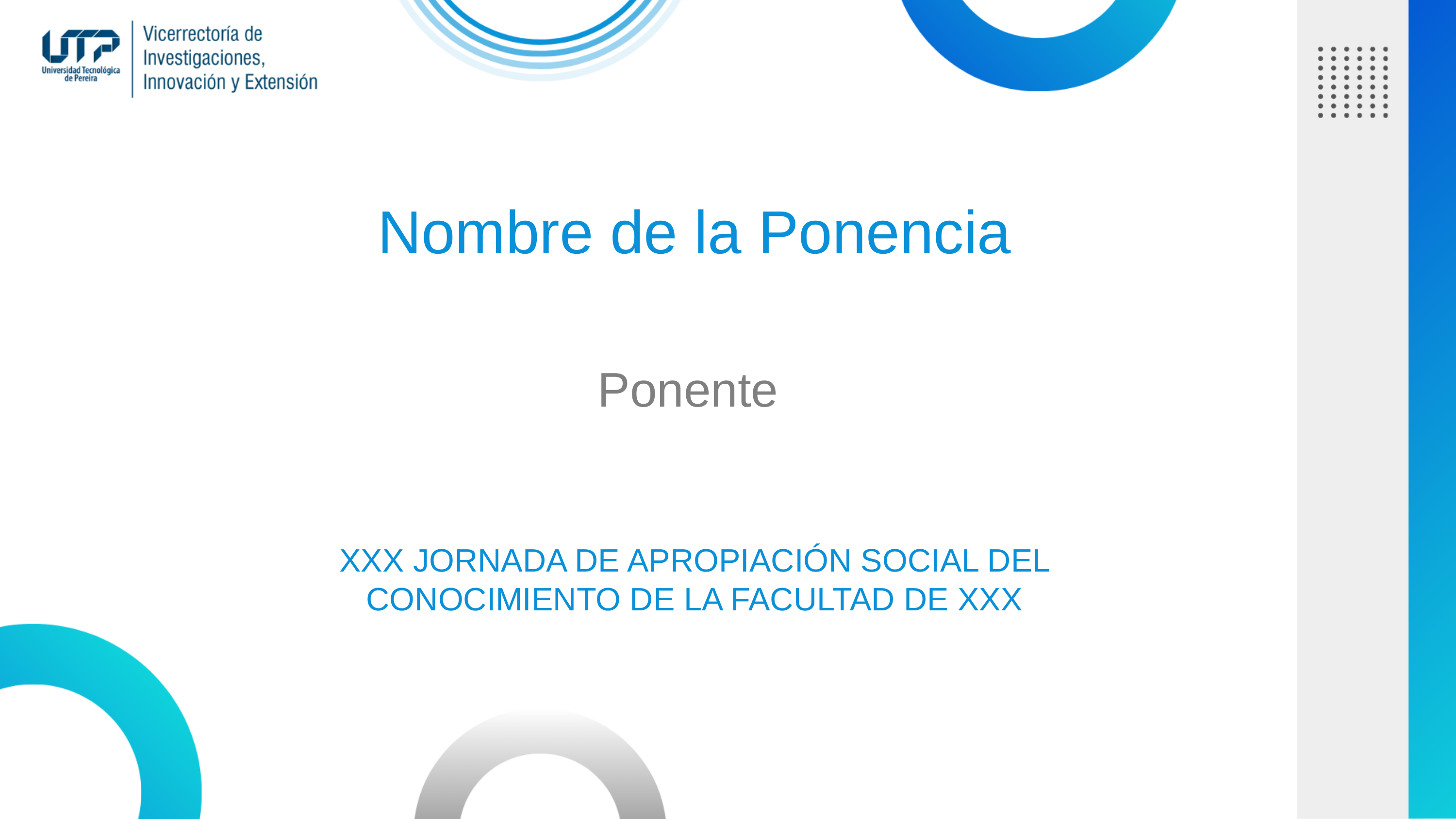

Nombre de la Ponencia
Ponente
XXX JORNADA DE APROPIACIÓN SOCIAL DEL CONOCIMIENTO DE LA FACULTAD DE XXX